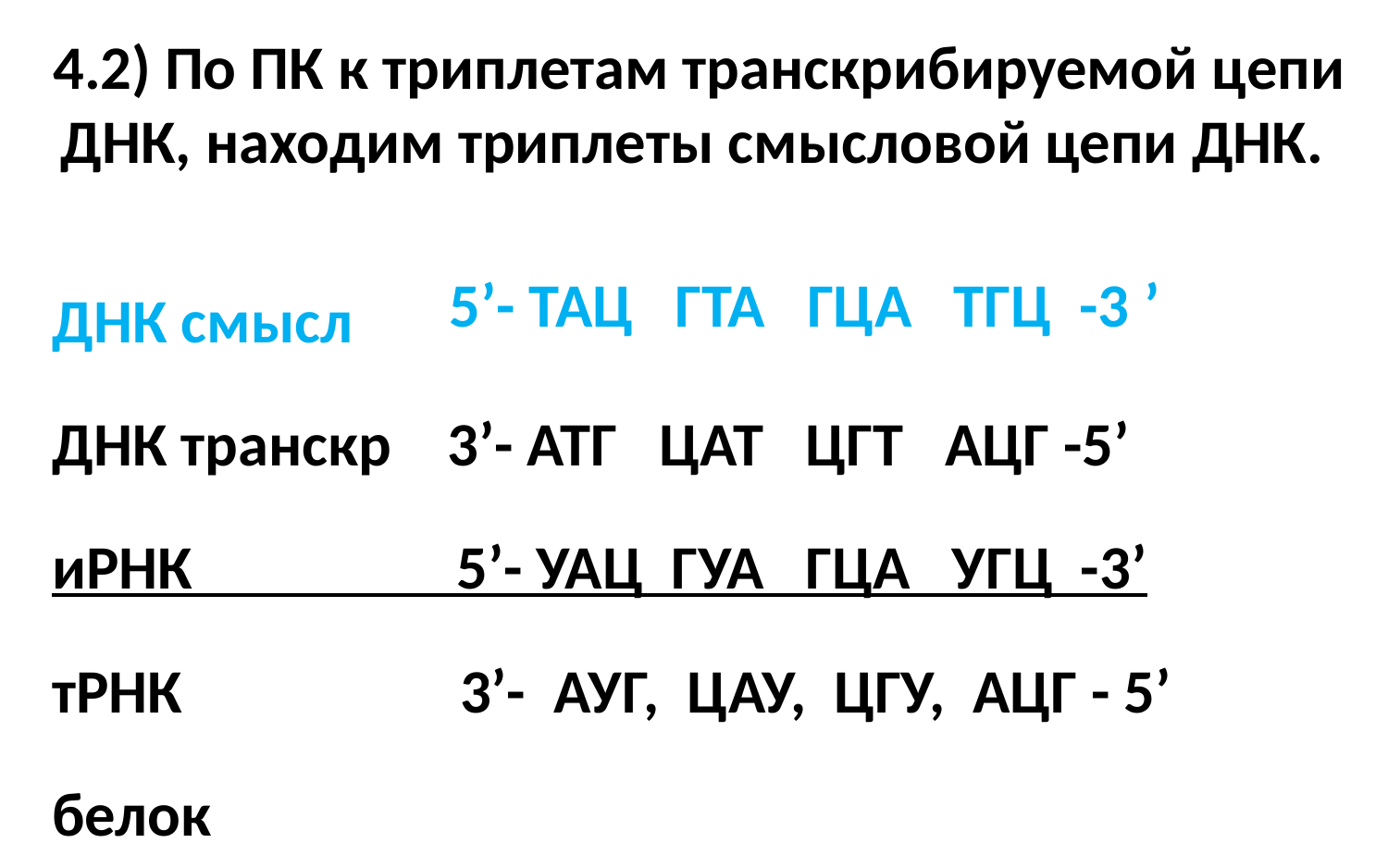

# 4.2) По ПК к триплетам транскрибируемой цепи ДНК, находим триплеты смысловой цепи ДНК.
ДНК смысл
ДНК транскр    3’- АТГ   ЦАТ   ЦГТ   АЦГ -5’
иРНК                   5’- УАЦ  ГУА   ГЦА   УГЦ  -3’
тРНК                    3’-  АУГ,  ЦАУ,  ЦГУ,  АЦГ - 5’
белок

5’- ТАЦ   ГТА   ГЦА   ТГЦ  -3 ’